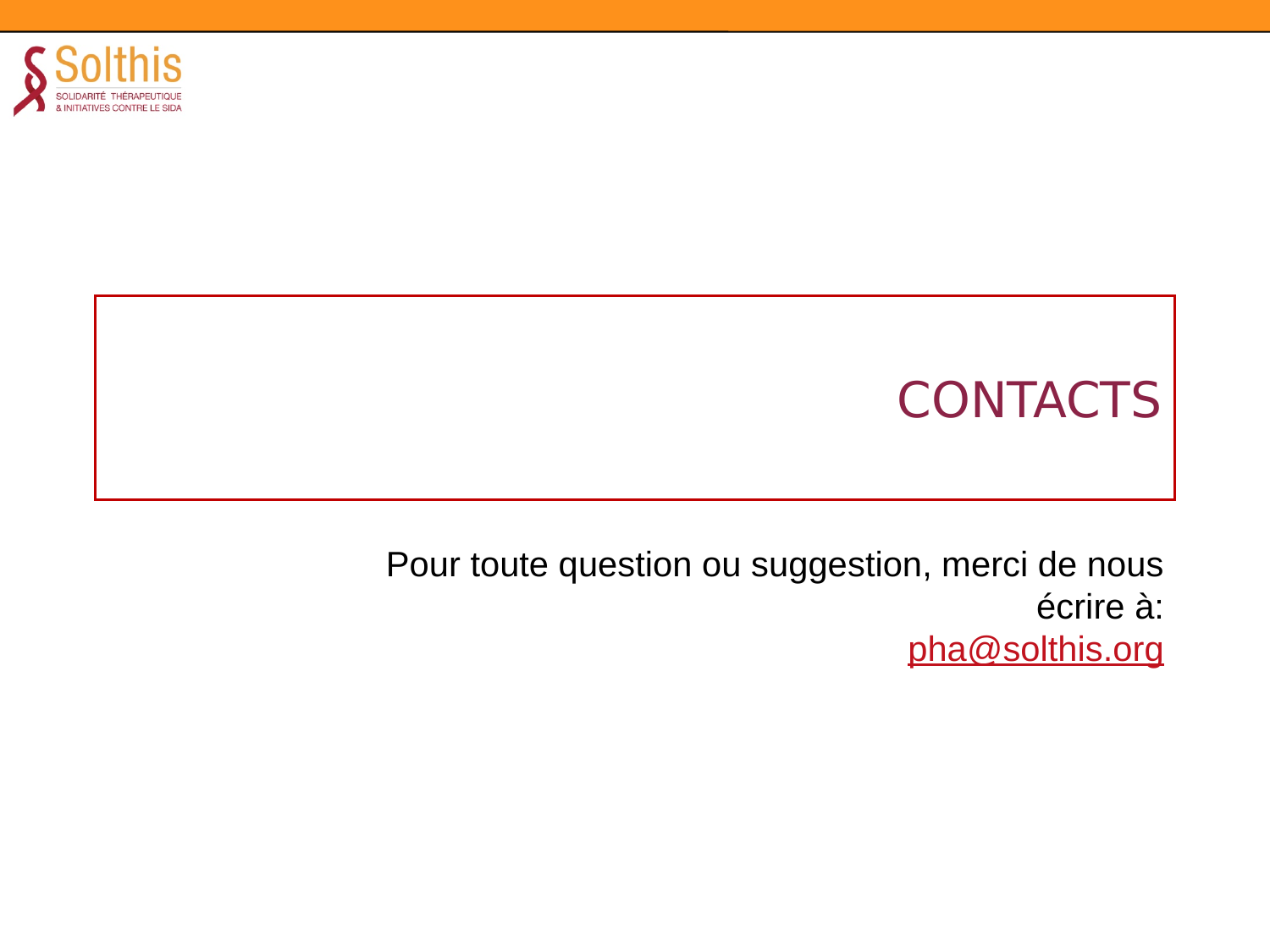

# Contacts
Pour toute question ou suggestion, merci de nous écrire à:
pha@solthis.org